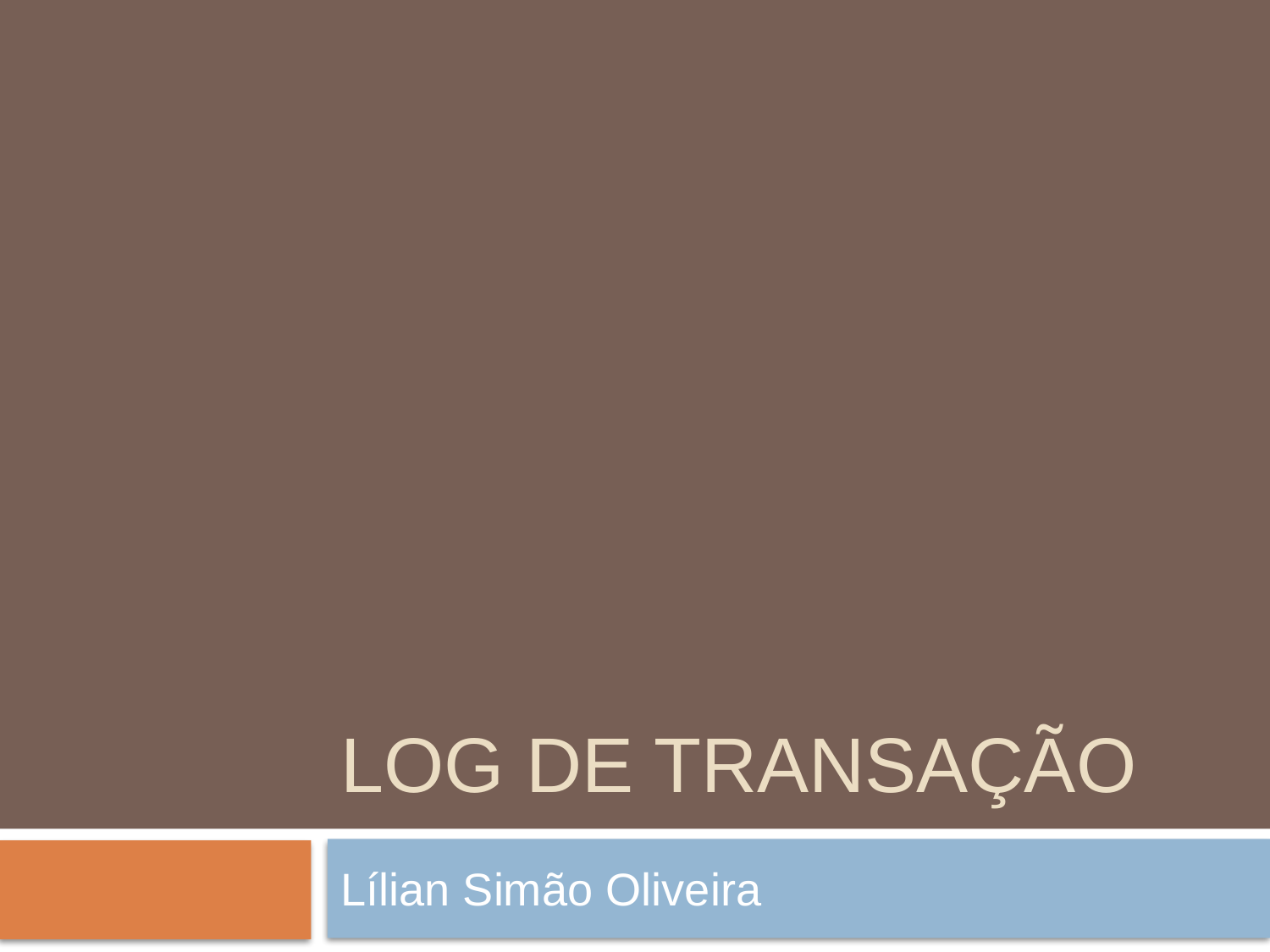

# Log de transação
Lílian Simão Oliveira